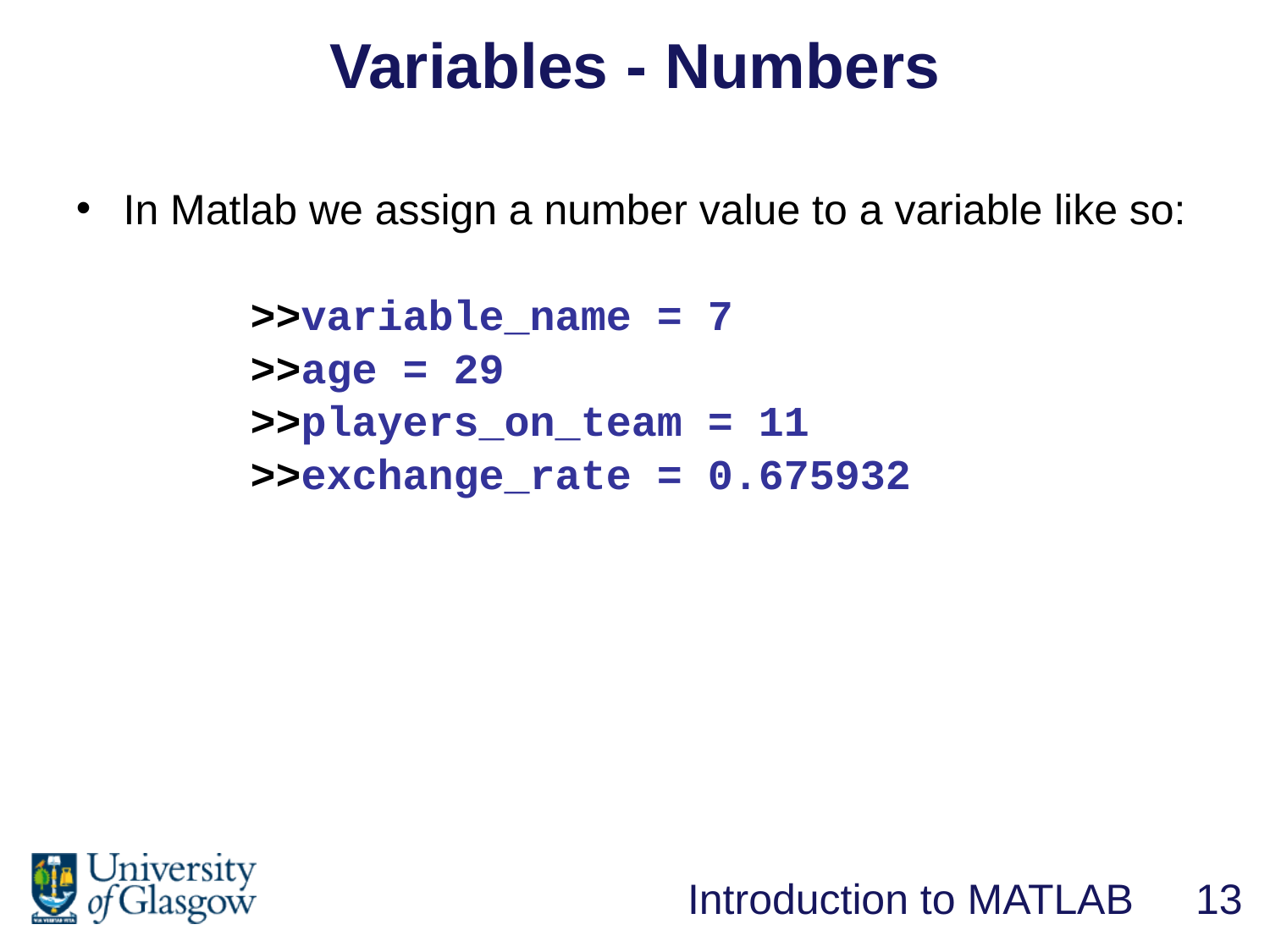

Variables - Numbers
In Matlab we assign a number value to a variable like so:

		>>variable_name = 7
		>>age = 29
		>>players_on_team = 11
		>>exchange_rate = 0.675932